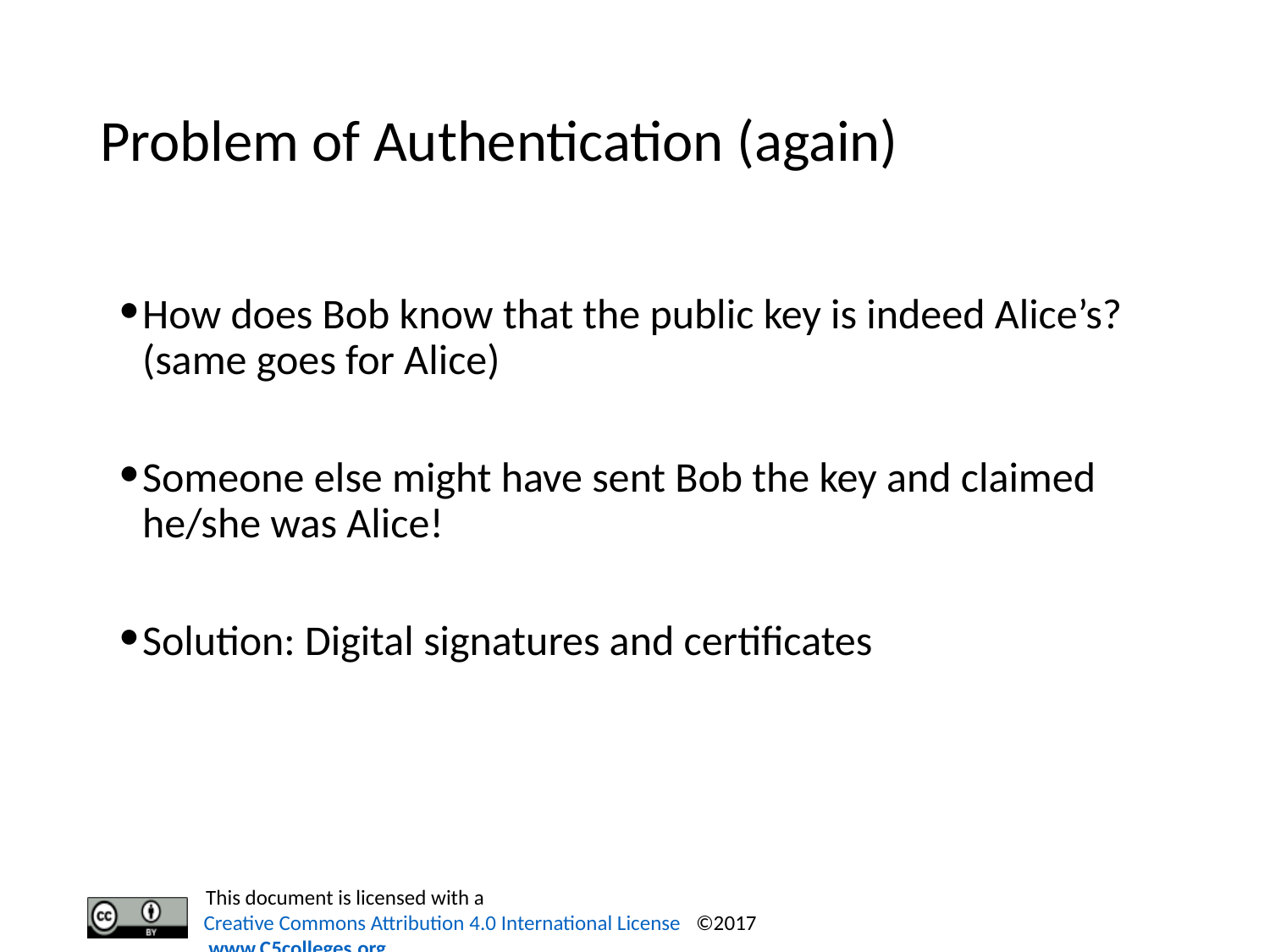

# Problem of Authentication (again)
How does Bob know that the public key is indeed Alice’s? (same goes for Alice)

Someone else might have sent Bob the key and claimed he/she was Alice!

Solution: Digital signatures and certificates